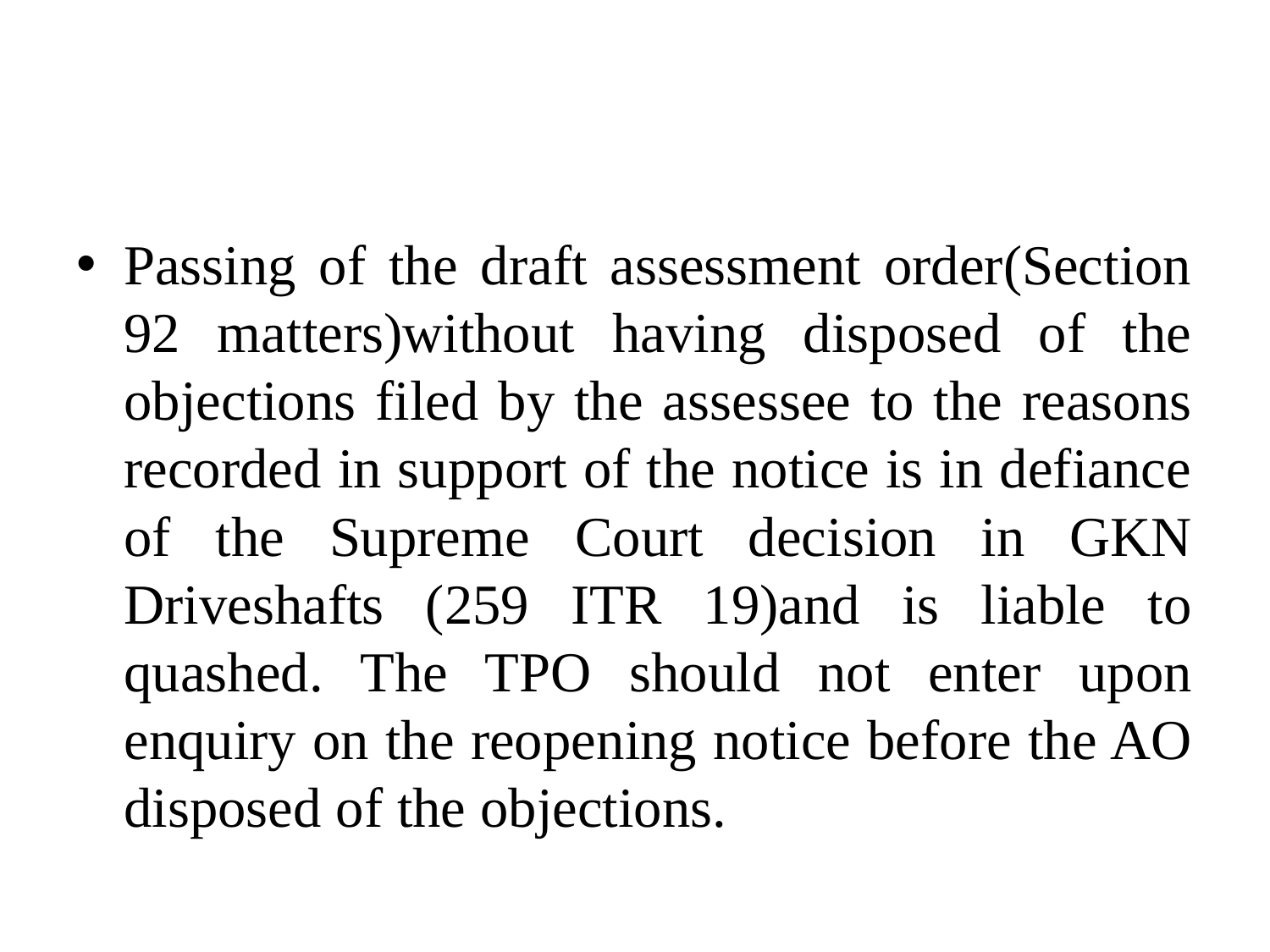

#
Passing of the draft assessment order(Section 92 matters)without having disposed of the objections filed by the assessee to the reasons recorded in support of the notice is in defiance of the Supreme Court decision in GKN Driveshafts (259 ITR 19)and is liable to quashed. The TPO should not enter upon enquiry on the reopening notice before the AO disposed of the objections.